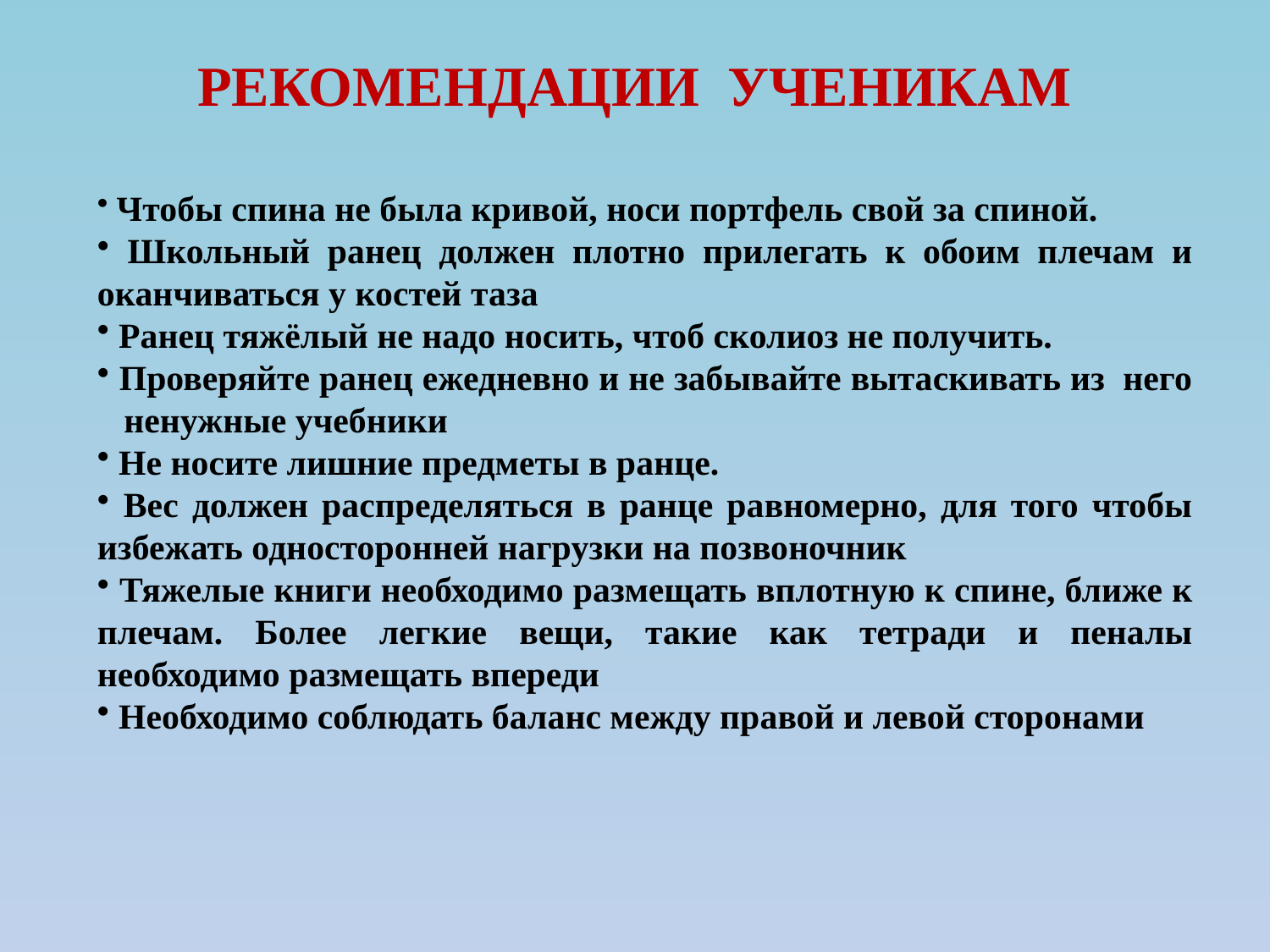

# РЕКОМЕНДАЦИИ  УЧЕНИКАМ

 Чтобы спина не была кривой, носи портфель свой за спиной.
 Школьный ранец должен плотно прилегать к обоим плечам и оканчиваться у костей таза
 Ранец тяжёлый не надо носить, чтоб сколиоз не получить.
 Проверяйте ранец ежедневно и не забывайте вытаскивать из  него    ненужные учебники
 Не носите лишние предметы в ранце.
 Вес должен распределяться в ранце равномерно, для того чтобы избежать односторонней нагрузки на позвоночник
 Тяжелые книги необходимо размещать вплотную к спине, ближе к плечам. Более легкие вещи, такие как тетради и пеналы необходимо размещать впереди
 Необходимо соблюдать баланс между правой и левой сторонами